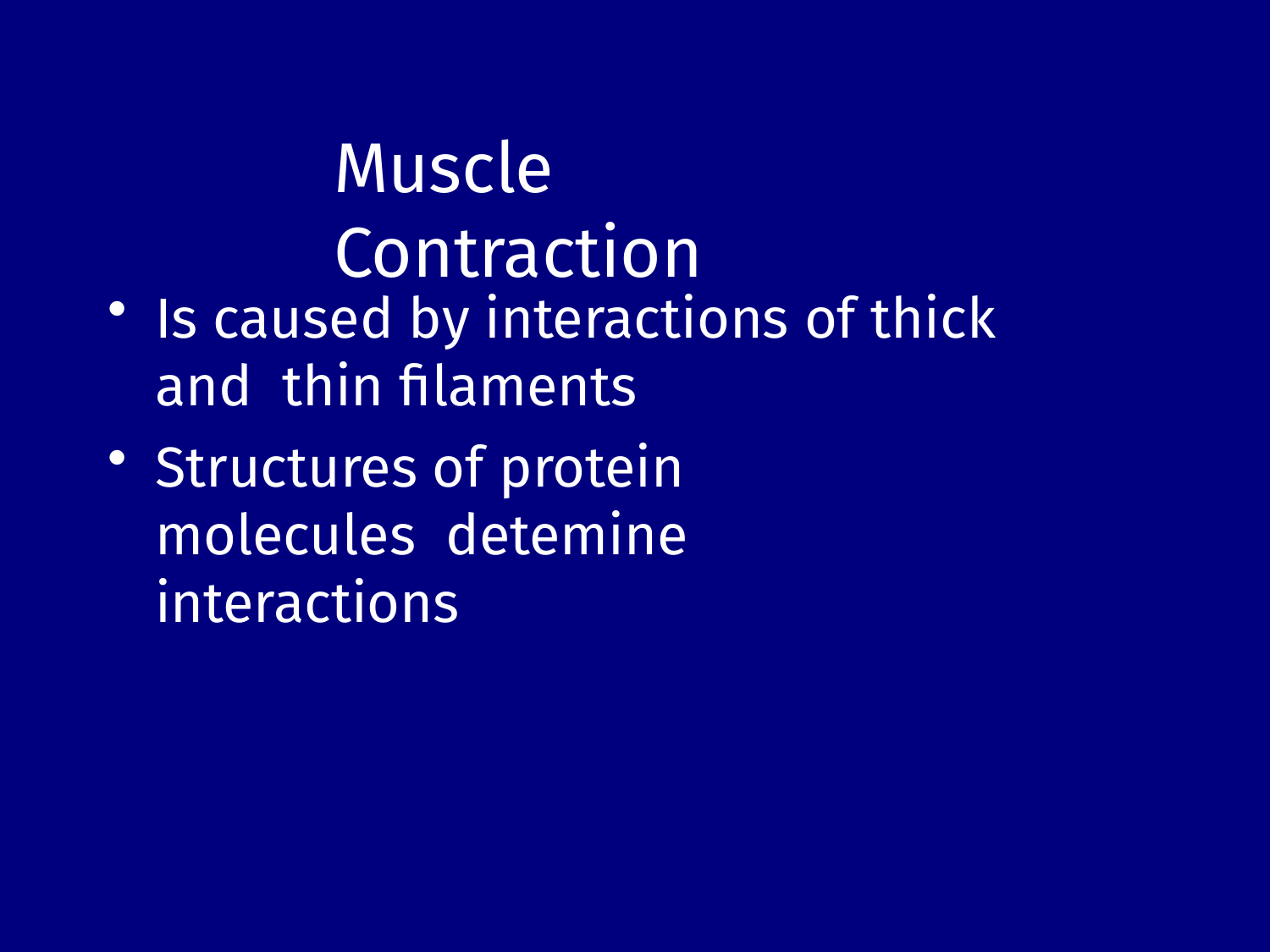

# Muscle Contraction
Is caused by interactions of thick and  thin filaments
Structures of protein molecules  detemine interactions